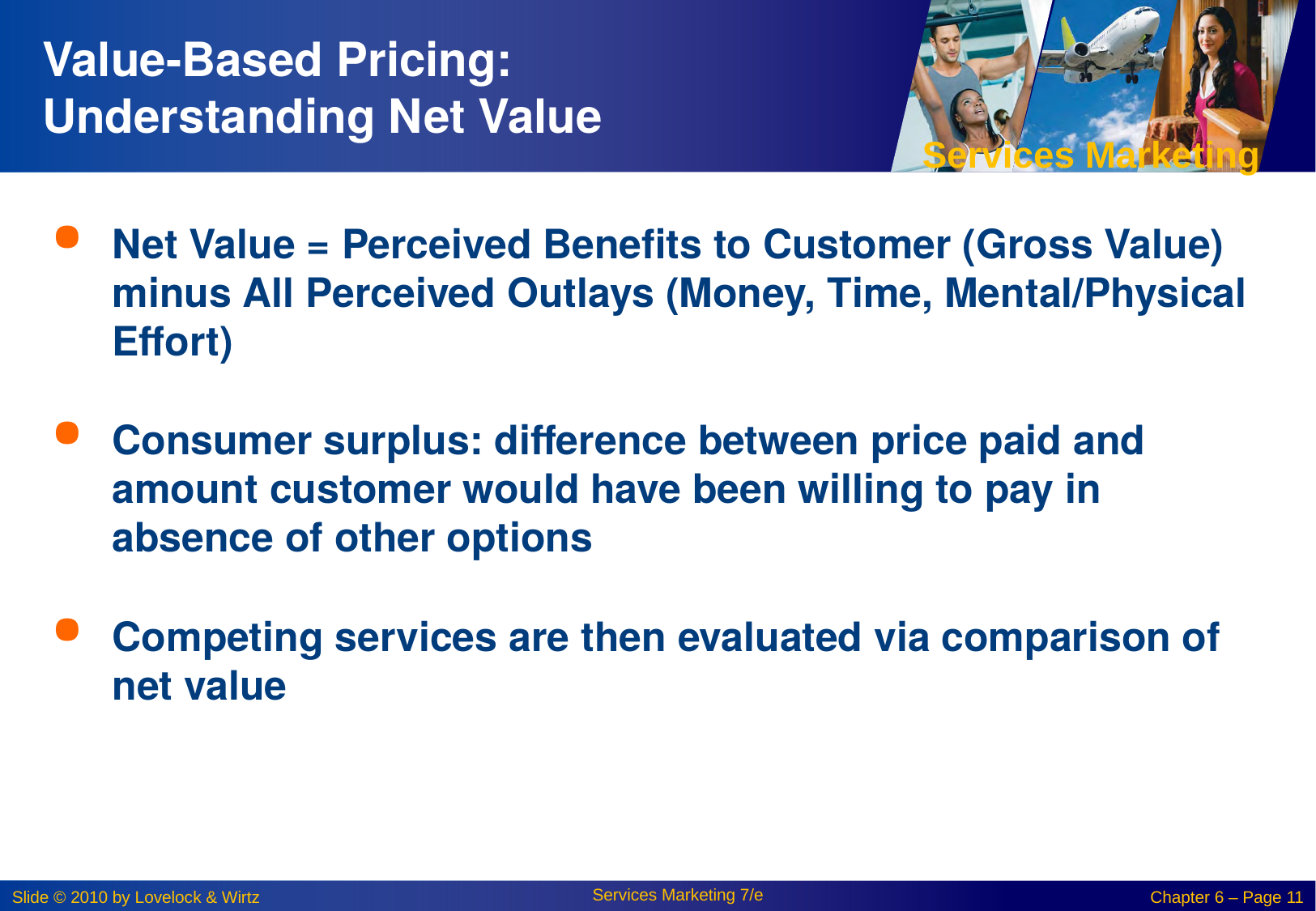

# Value-Based Pricing: Understanding Net Value
Net Value = Perceived Benefits to Customer (Gross Value) minus All Perceived Outlays (Money, Time, Mental/Physical Effort)
Consumer surplus: difference between price paid and amount customer would have been willing to pay in absence of other options
Competing services are then evaluated via comparison of net value